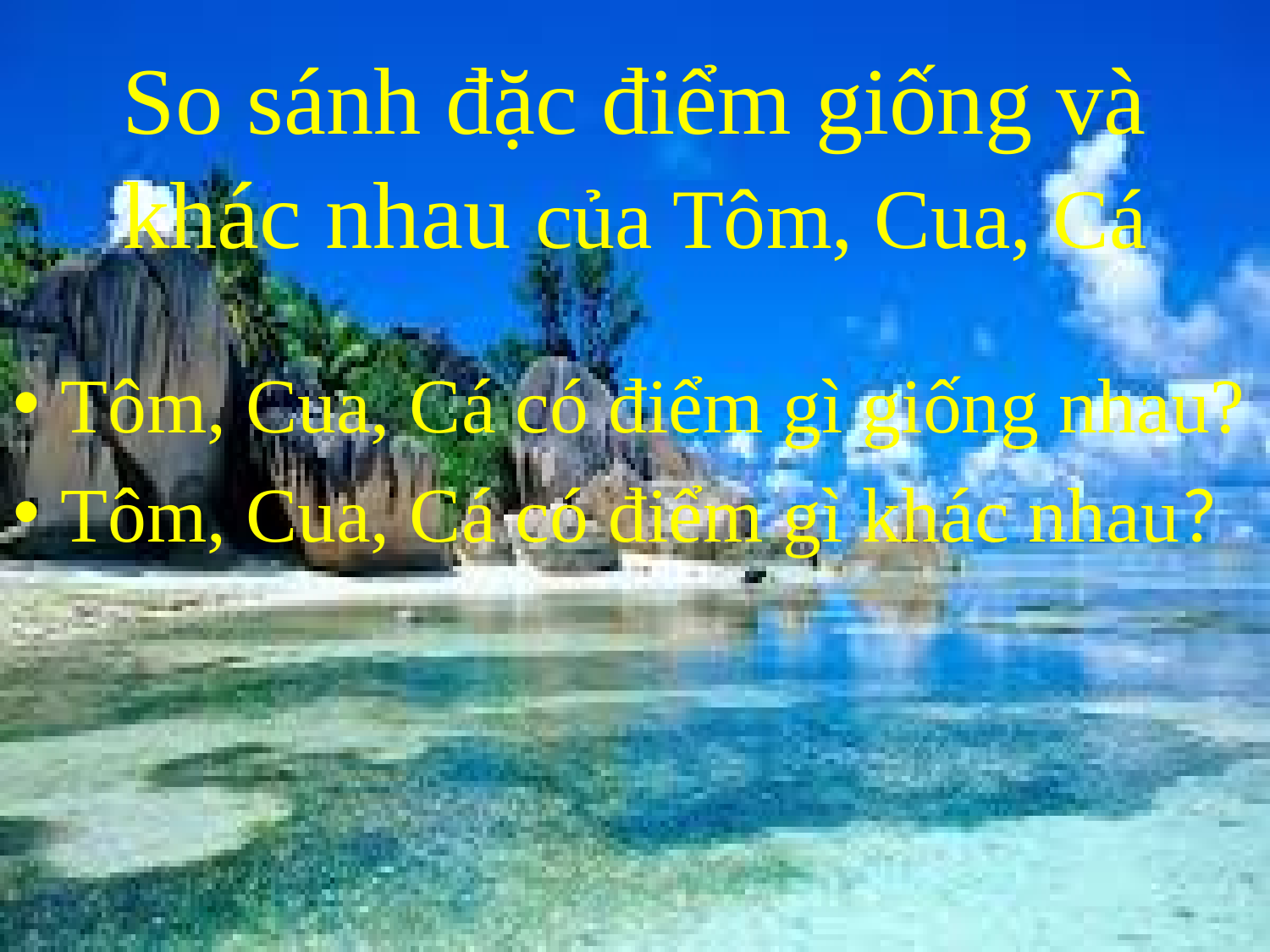

# So sánh đặc điểm giống và khác nhau của Tôm, Cua, Cá
Tôm, Cua, Cá có điểm gì giống nhau?
Tôm, Cua, Cá có điểm gì khác nhau?